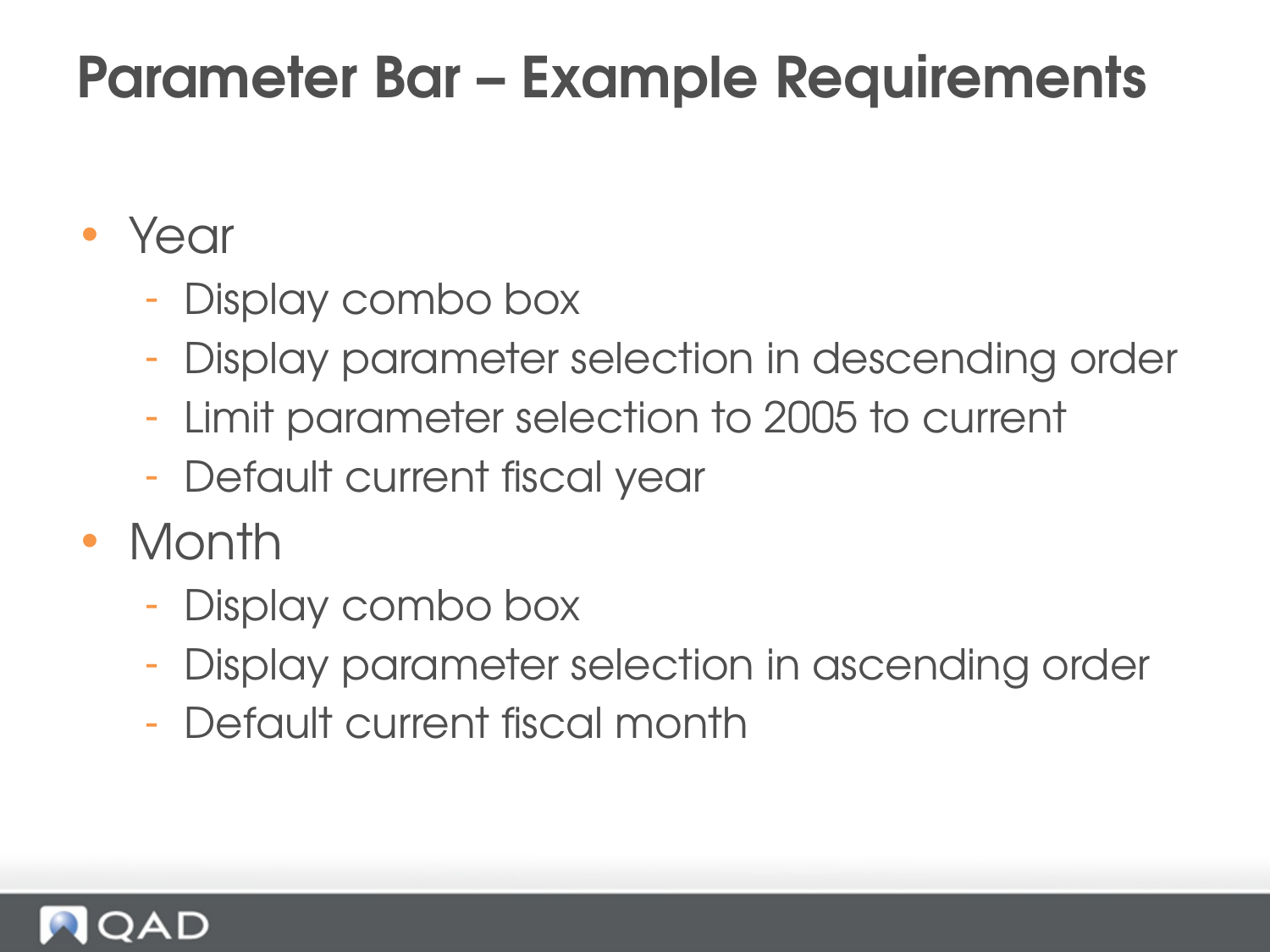

# Parameter Bar – Example Requirements
Year
Display combo box
Display parameter selection in descending order
Limit parameter selection to 2005 to current
Default current fiscal year
Month
Display combo box
Display parameter selection in ascending order
Default current fiscal month